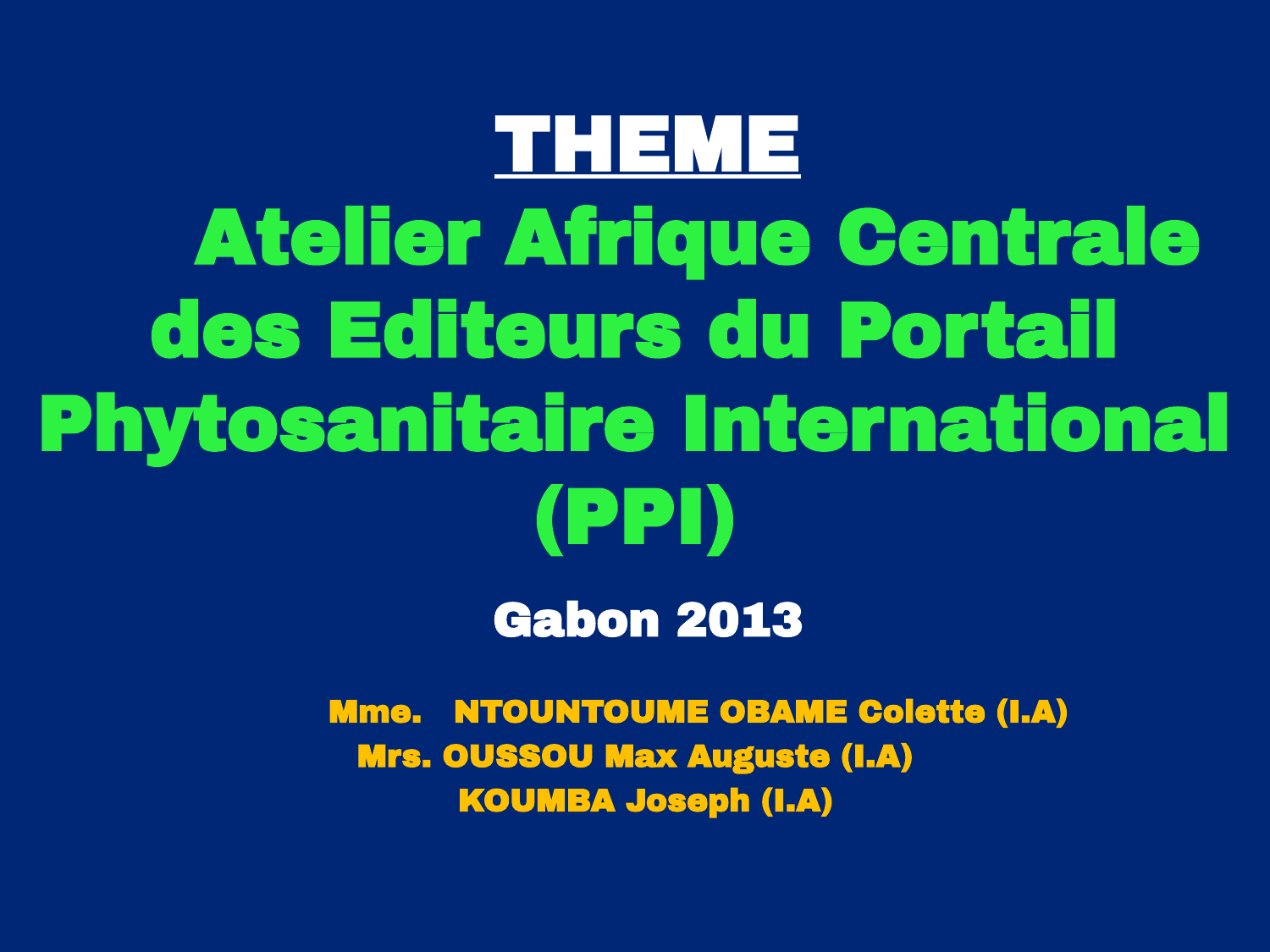

# THEME Atelier Afrique Centrale des Editeurs du Portail Phytosanitaire International (PPI) Gabon 2013
            Mme.   NTOUNTOUME OBAME Colette (I.A)
 Mrs. OUSSOU Max Auguste (I.A)
  KOUMBA Joseph (I.A)